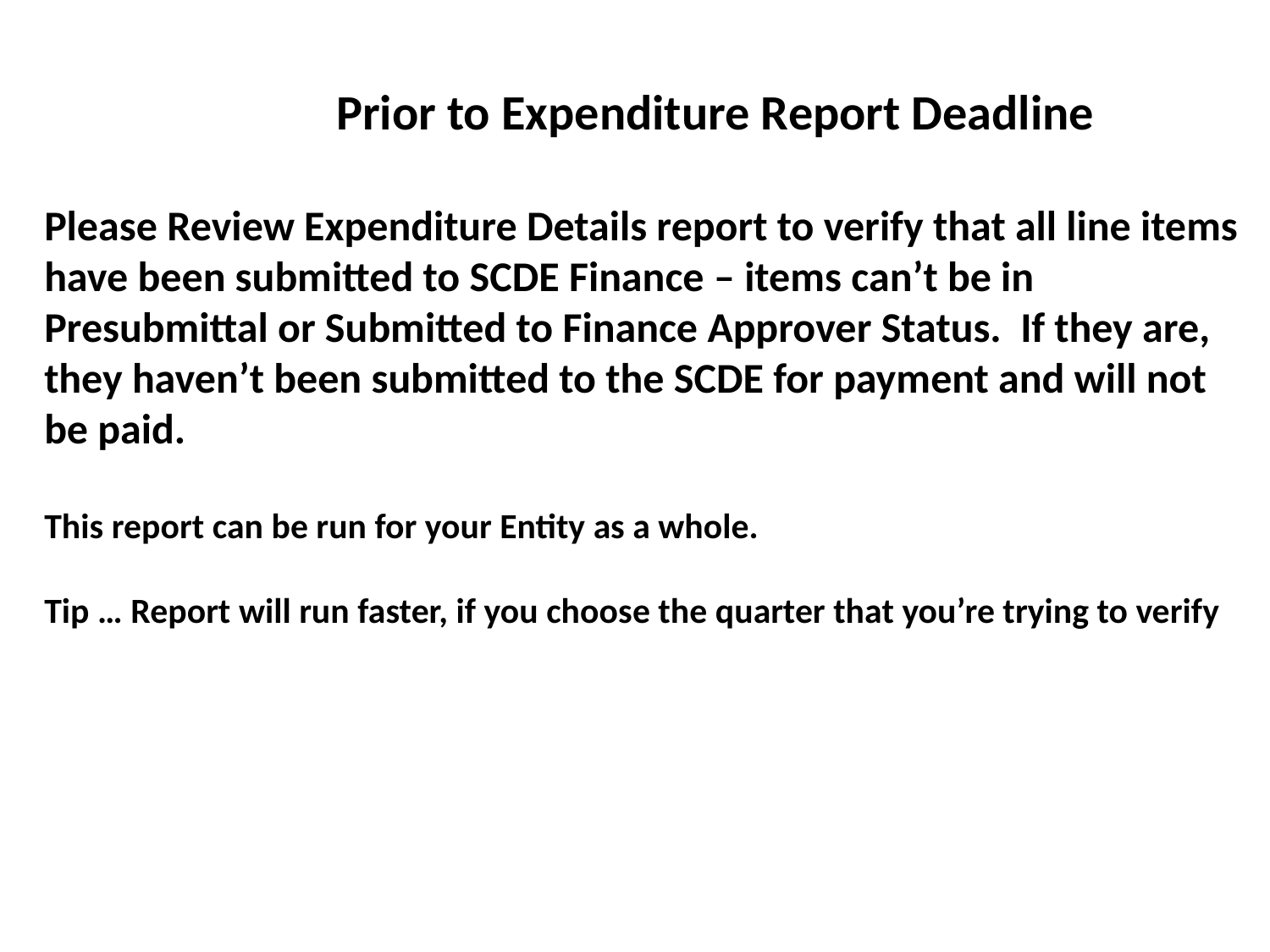

Prior to Expenditure Report Deadline

Please Review Expenditure Details report to verify that all line items have been submitted to SCDE Finance – items can’t be in Presubmittal or Submitted to Finance Approver Status.  If they are, they haven’t been submitted to the SCDE for payment and will not be paid.

This report can be run for your Entity as a whole.

Tip … Report will run faster, if you choose the quarter that you’re trying to verify